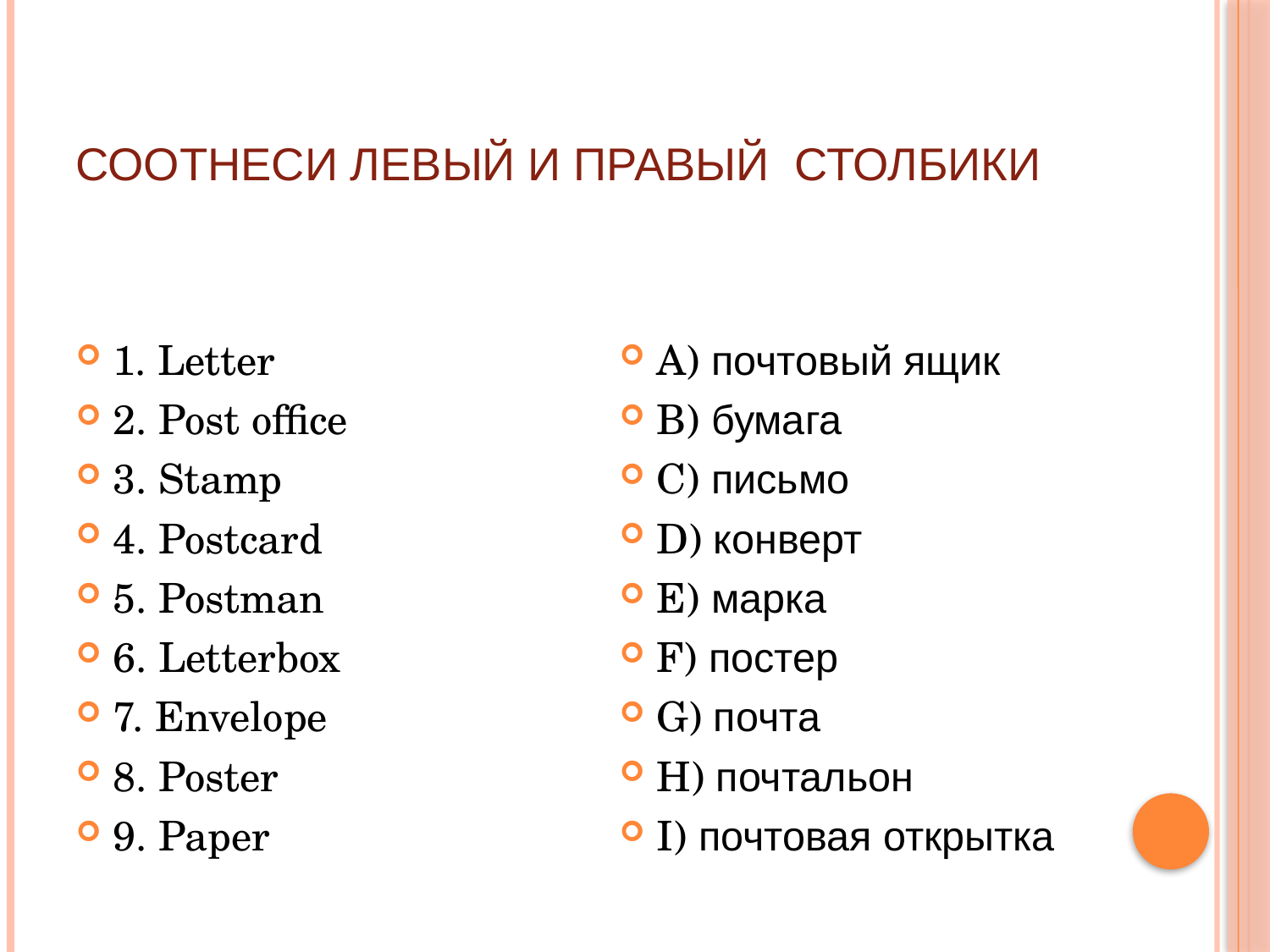

# Соотнеси левый и правый  столбики

1. Letter
2. Post office
3. Stamp
4. Postcard
5. Postman
6. Letterbox
7. Envelope
8. Poster
9. Paper
A) почтовый ящик
B) бумага
C) письмо
D) конверт
E) марка
F) постер
G) почта
H) почтальон
I) почтовая открытка